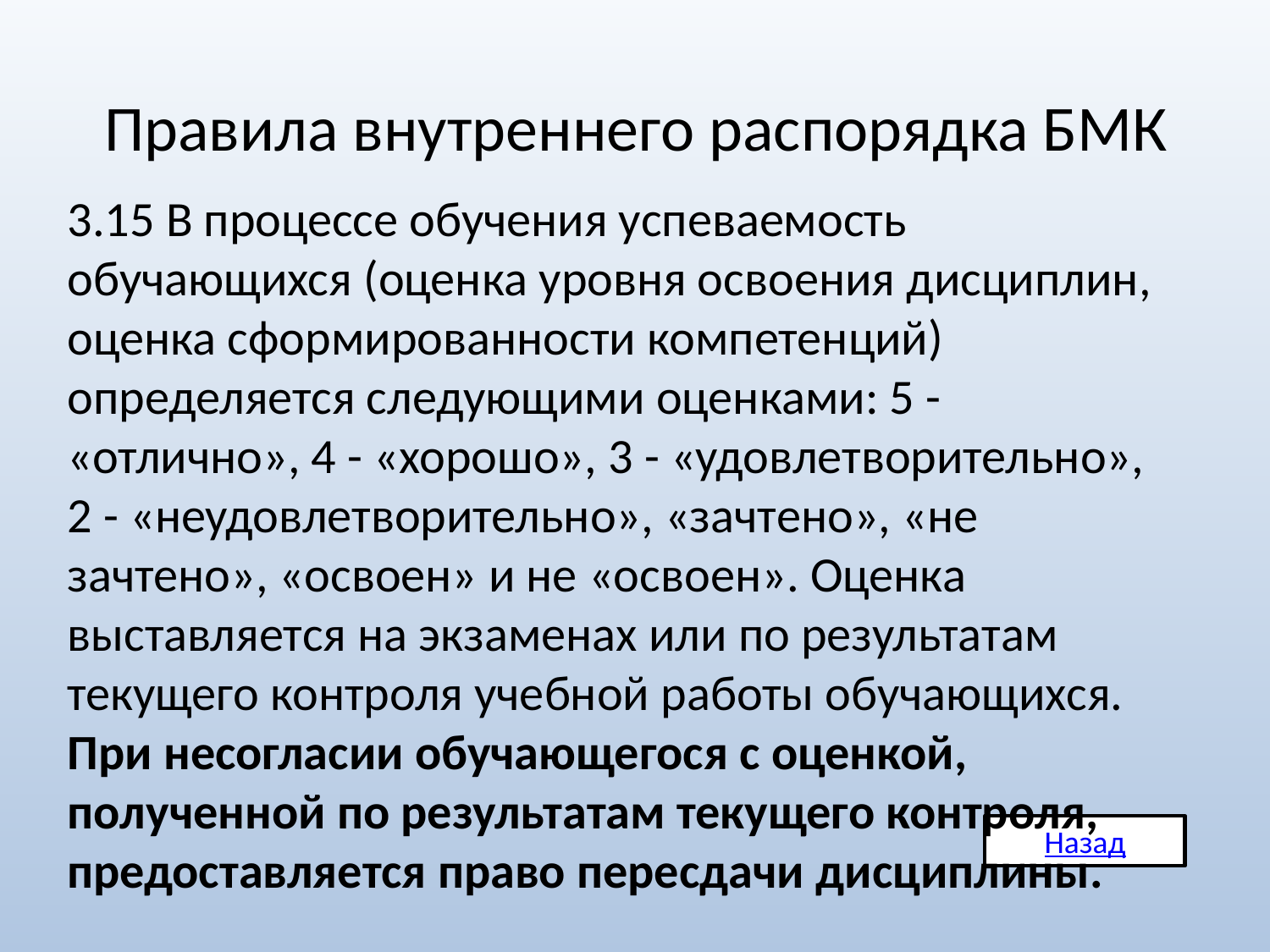

# Правила внутреннего распорядка БМК
3.15 В процессе обучения успеваемость обучающихся (оценка уровня освоения дисциплин, оценка сформированности компетенций) определяется следующими оценками: 5 - «отлично», 4 - «хорошо», 3 - «удовлетворительно», 2 - «неудовлетворительно», «зачтено», «не зачтено», «освоен» и не «освоен». Оценка выставляется на экзаменах или по результатам текущего контроля учебной работы обучающихся. При несогласии обучающегося с оценкой, полученной по результатам текущего контроля, предоставляется право пересдачи дисциплины.

Назад